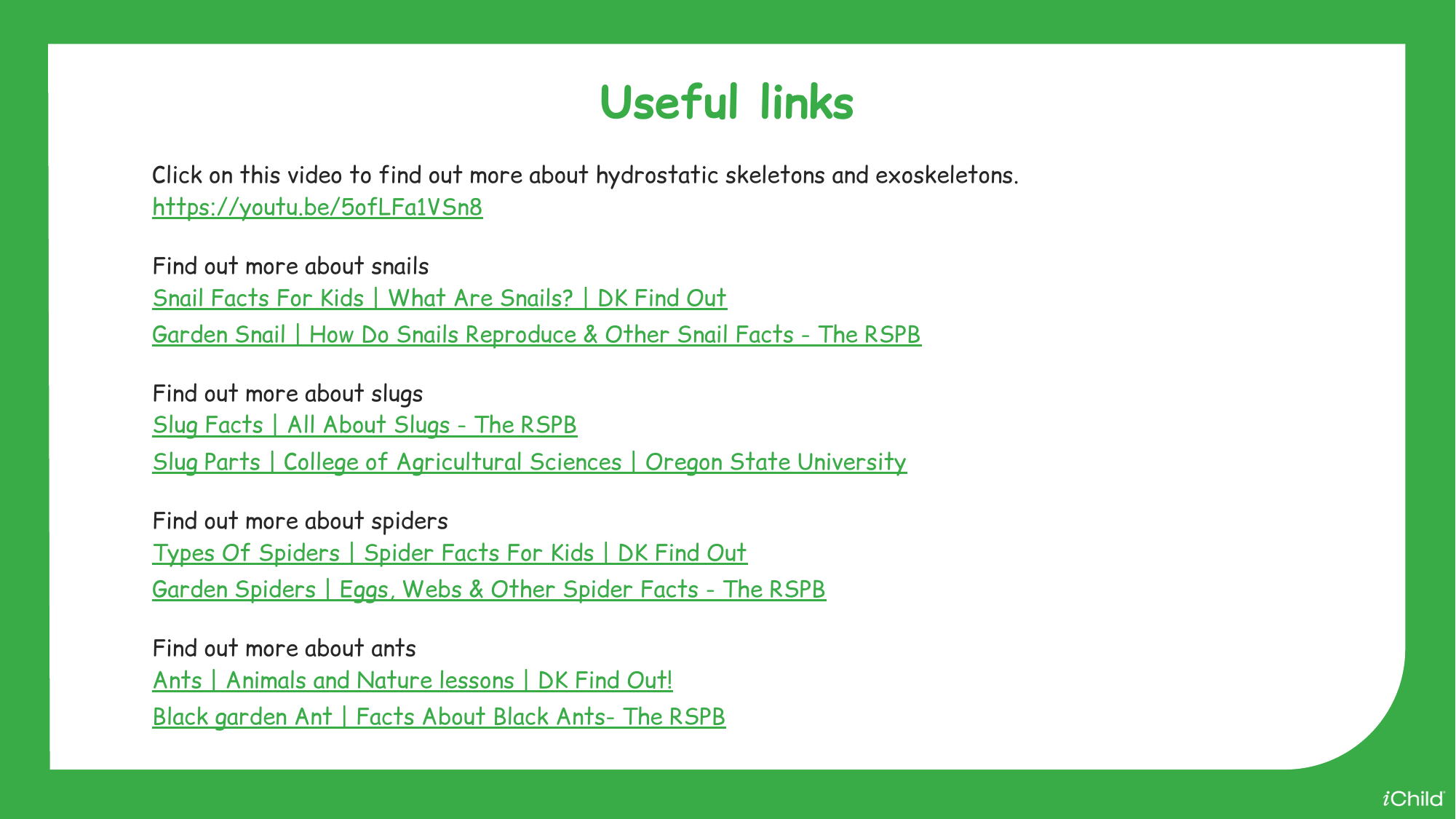

Useful links
Click on this video to find out more about hydrostatic skeletons and exoskeletons.
https://youtu.be/5ofLFa1VSn8
Find out more about snails
Snail Facts For Kids | What Are Snails? | DK Find Out
Garden Snail | How Do Snails Reproduce & Other Snail Facts - The RSPB
Find out more about slugs
Slug Facts | All About Slugs - The RSPB
Slug Parts | College of Agricultural Sciences | Oregon State University
Find out more about spiders
Types Of Spiders | Spider Facts For Kids | DK Find Out
Garden Spiders | Eggs, Webs & Other Spider Facts - The RSPB
Find out more about ants
Ants | Animals and Nature lessons | DK Find Out!
Black garden Ant | Facts About Black Ants- The RSPB